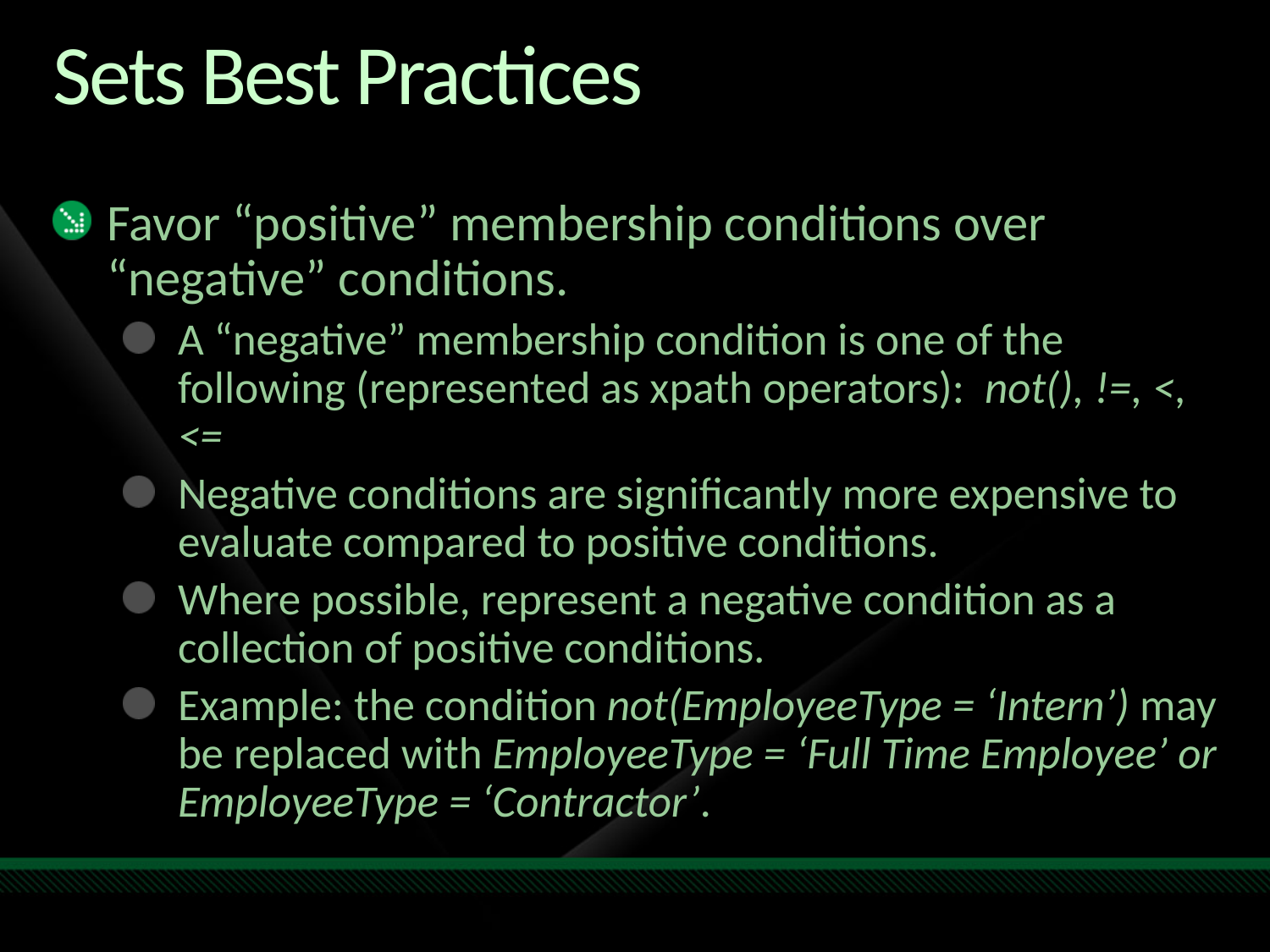

# Sets Best Practices
Favor “positive” membership conditions over “negative” conditions.
A “negative” membership condition is one of the following (represented as xpath operators):  not(), !=, <, <=
Negative conditions are significantly more expensive to evaluate compared to positive conditions.
Where possible, represent a negative condition as a collection of positive conditions.
Example: the condition not(EmployeeType = ‘Intern’) may be replaced with EmployeeType = ‘Full Time Employee’ or EmployeeType = ‘Contractor’.